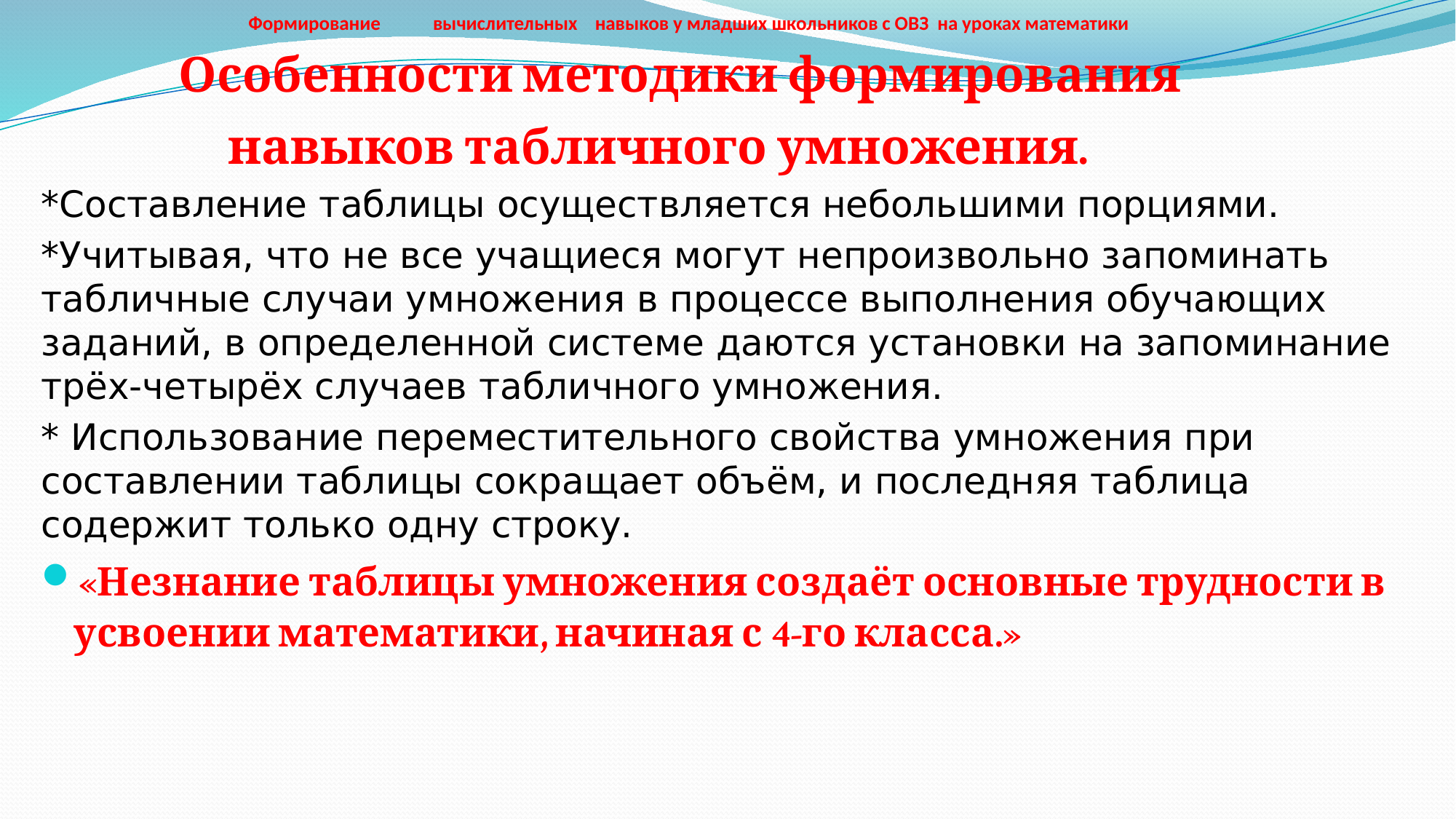

# Формирование            вычислительных    навыков у младших школьников с ОВЗ  на уроках математики
              Особенности методики формирования
                   навыков табличного умножения.
*Составление таблицы осуществляется небольшими порциями.
*Учитывая, что не все учащиеся могут непроизвольно запоминать табличные случаи умножения в процессе выполнения обучающих заданий, в определенной системе даются установки на запоминание трёх-четырёх случаев табличного умножения.
* Использование переместительного свойства умножения при составлении таблицы сокращает объём, и последняя таблица содержит только одну строку.
«Незнание таблицы умножения создаёт основные трудности в усвоении математики, начиная с 4-го класса.»